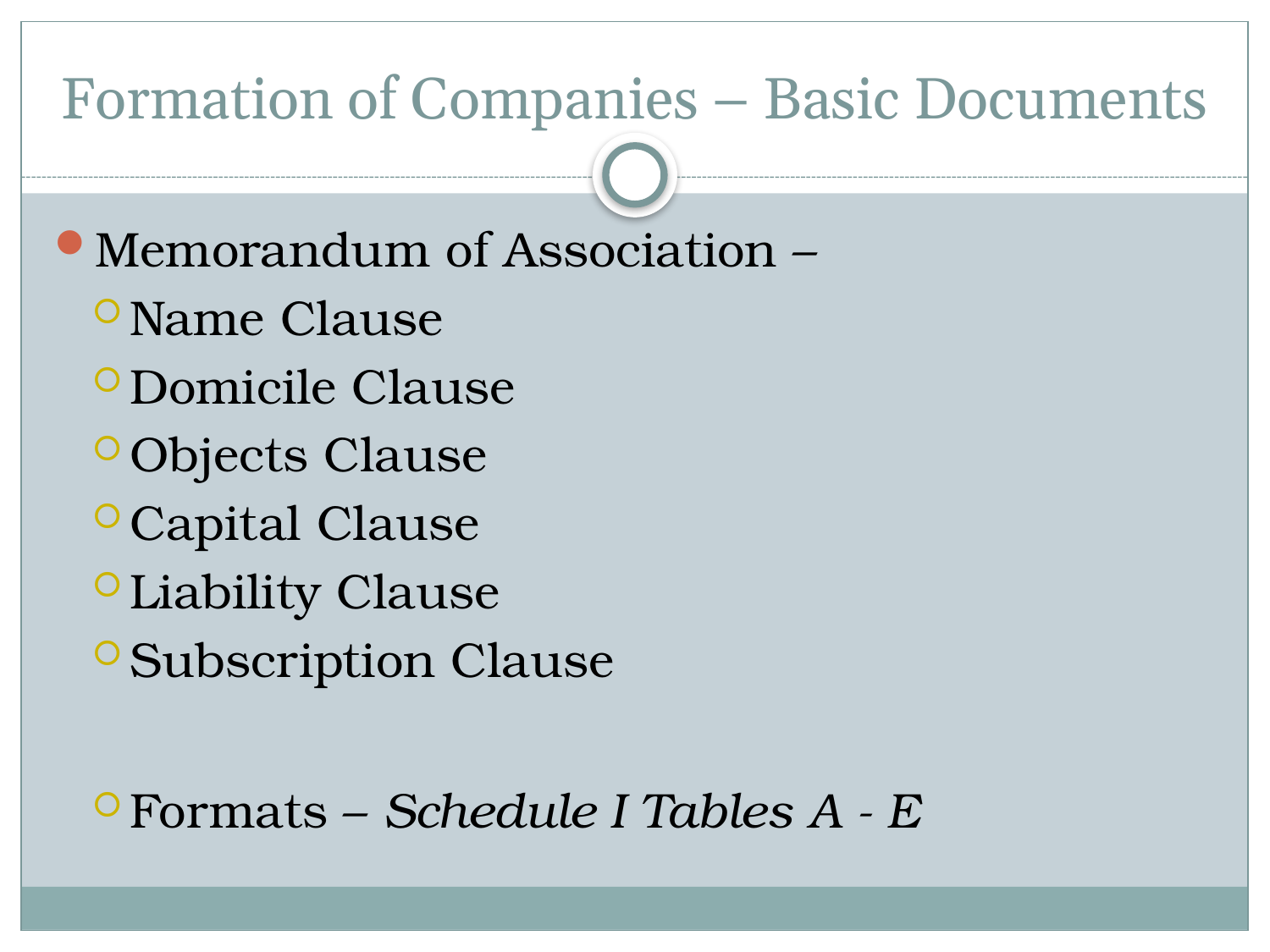

# Formation of Companies – Basic Documents
Memorandum of Association –
Name Clause
Domicile Clause
Objects Clause
Capital Clause
Liability Clause
Subscription Clause

Formats – Schedule I Tables A - E